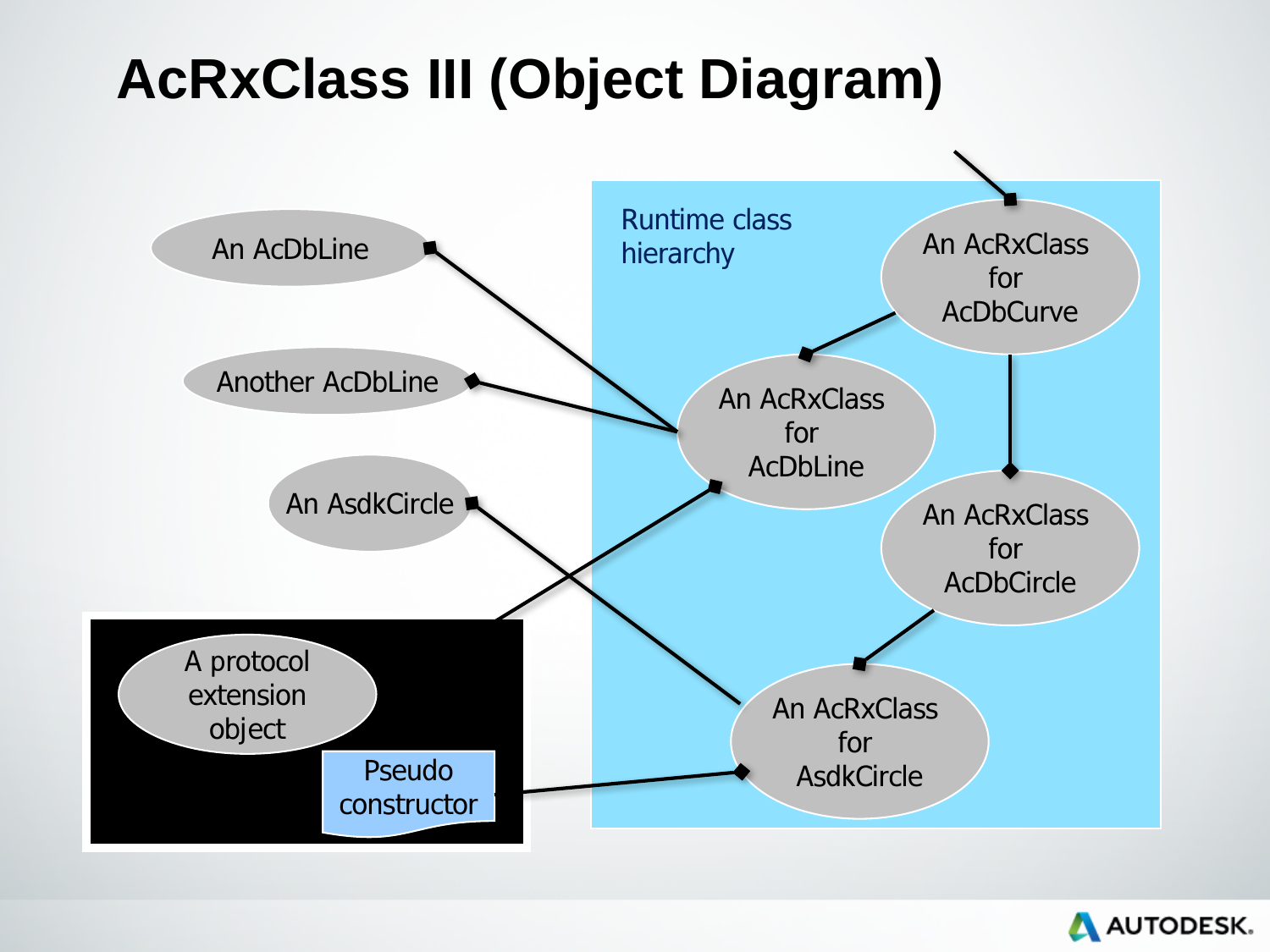

# AcRxClass III (Object Diagram)

Runtime class
hierarchy
An AcRxClass
for
AcDbCurve
An AcDbLine
Another AcDbLine
An AcRxClass
for
AcDbLine
An AsdkCircle
An AcRxClass
for
AcDbCircle

A protocol extension object
An AcRxClass
for
AsdkCircle
Pseudo constructor
.DBX/.ARX App